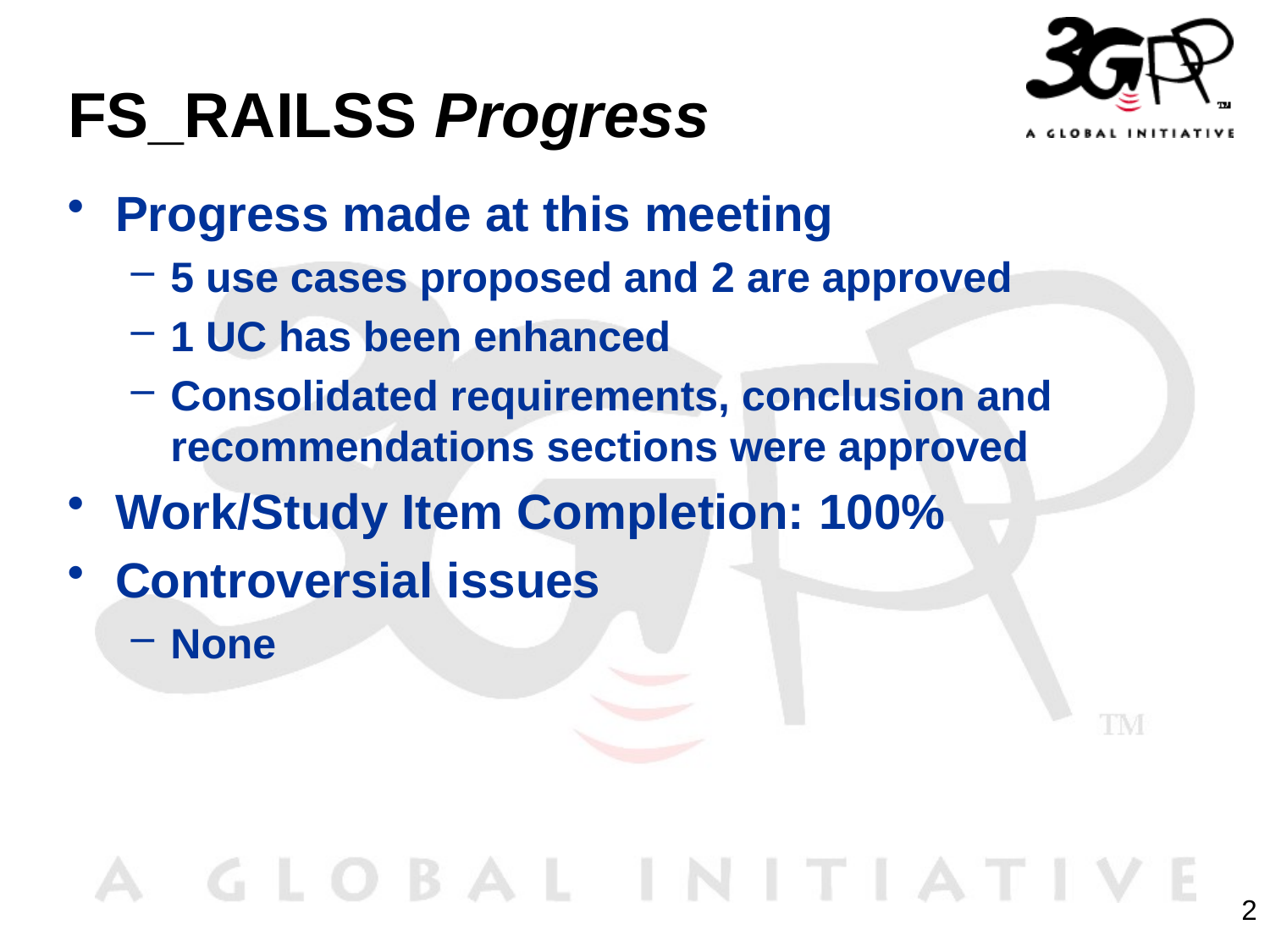

# FS_RAILSS Progress
Progress made at this meeting
5 use cases proposed and 2 are approved
1 UC has been enhanced
Consolidated requirements, conclusion and recommendations sections were approved
Work/Study Item Completion: 100%
Controversial issues
None
2